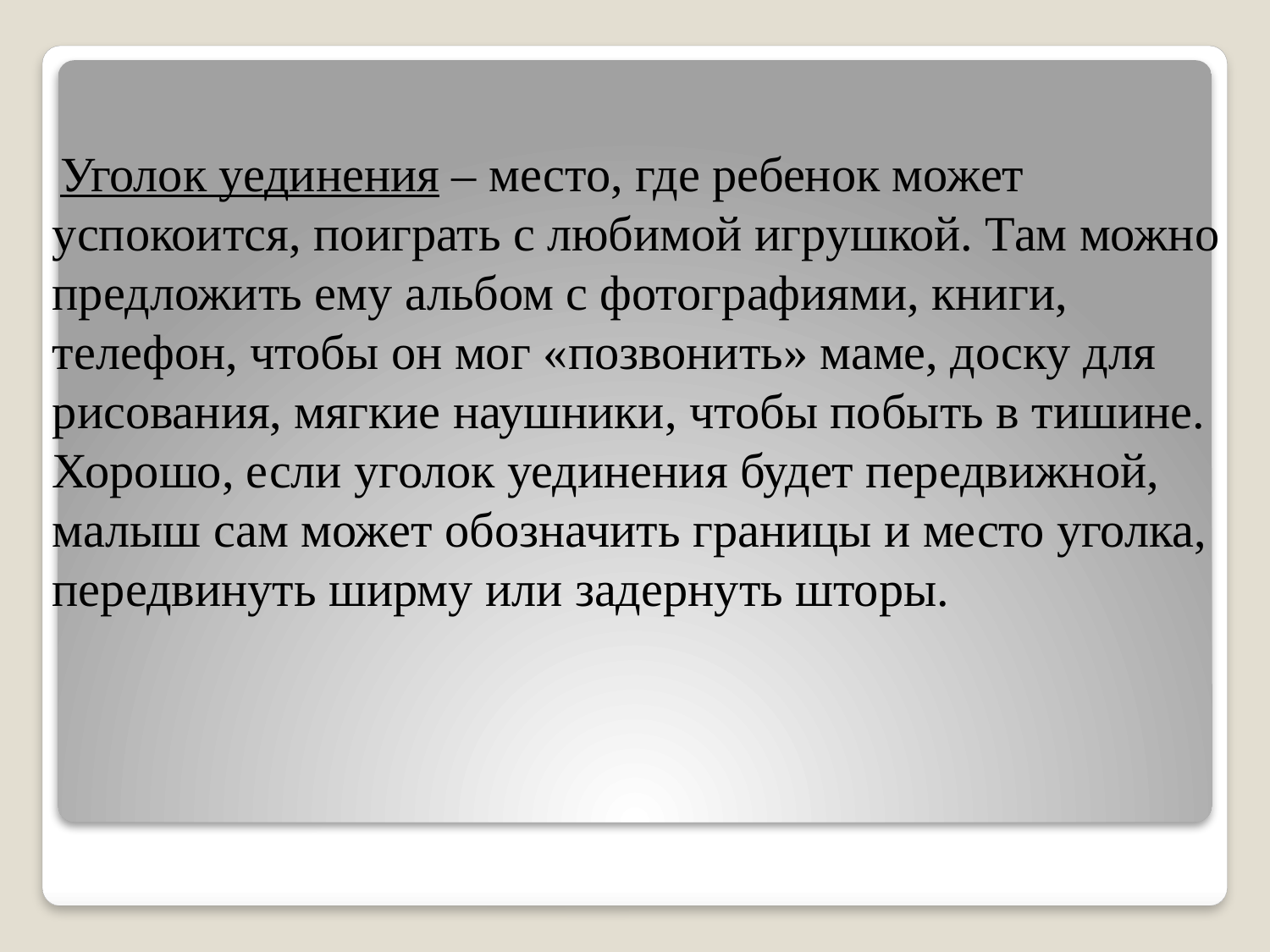

Уголок уединения – место, где ребенок может успокоится, поиграть с любимой игрушкой. Там можно предложить ему альбом с фотографиями, книги, телефон, чтобы он мог «позвонить» маме, доску для рисования, мягкие наушники, чтобы побыть в тишине. Хорошо, если уголок уединения будет передвижной, малыш сам может обозначить границы и место уголка, передвинуть ширму или задернуть шторы.